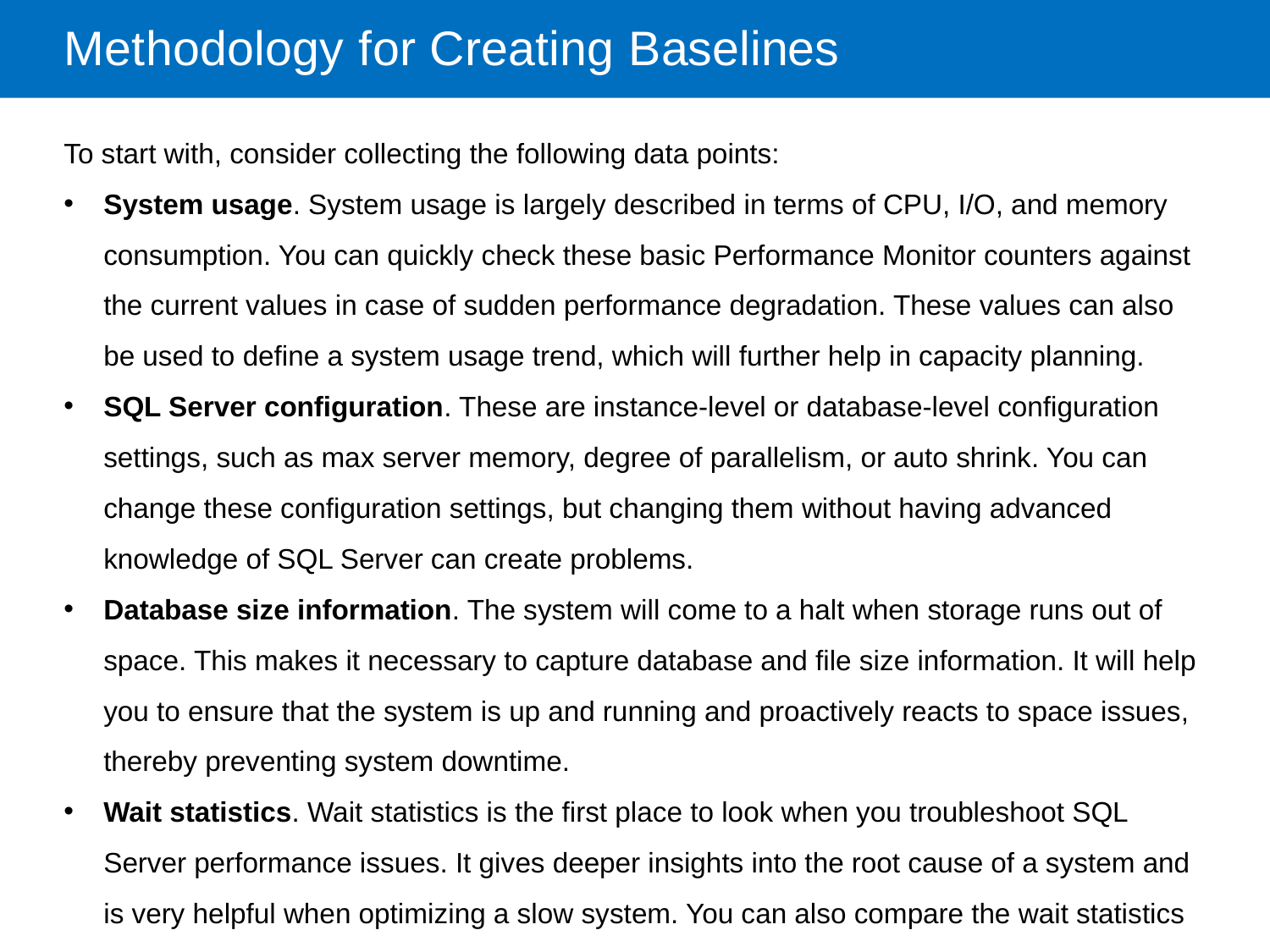

# Methodology for Creating Baselines
To start with, consider collecting the following data points:
System usage. System usage is largely described in terms of CPU, I/O, and memory consumption. You can quickly check these basic Performance Monitor counters against the current values in case of sudden performance degradation. These values can also be used to define a system usage trend, which will further help in capacity planning.
SQL Server configuration. These are instance-level or database-level configuration settings, such as max server memory, degree of parallelism, or auto shrink. You can change these configuration settings, but changing them without having advanced knowledge of SQL Server can create problems.
Database size information. The system will come to a halt when storage runs out of space. This makes it necessary to capture database and file size information. It will help you to ensure that the system is up and running and proactively reacts to space issues, thereby preventing system downtime.
Wait statistics. Wait statistics is the first place to look when you troubleshoot SQL Server performance issues. It gives deeper insights into the root cause of a system and is very helpful when optimizing a slow system. You can also compare the wait statistics current values to figure out what went wrong and fix it.